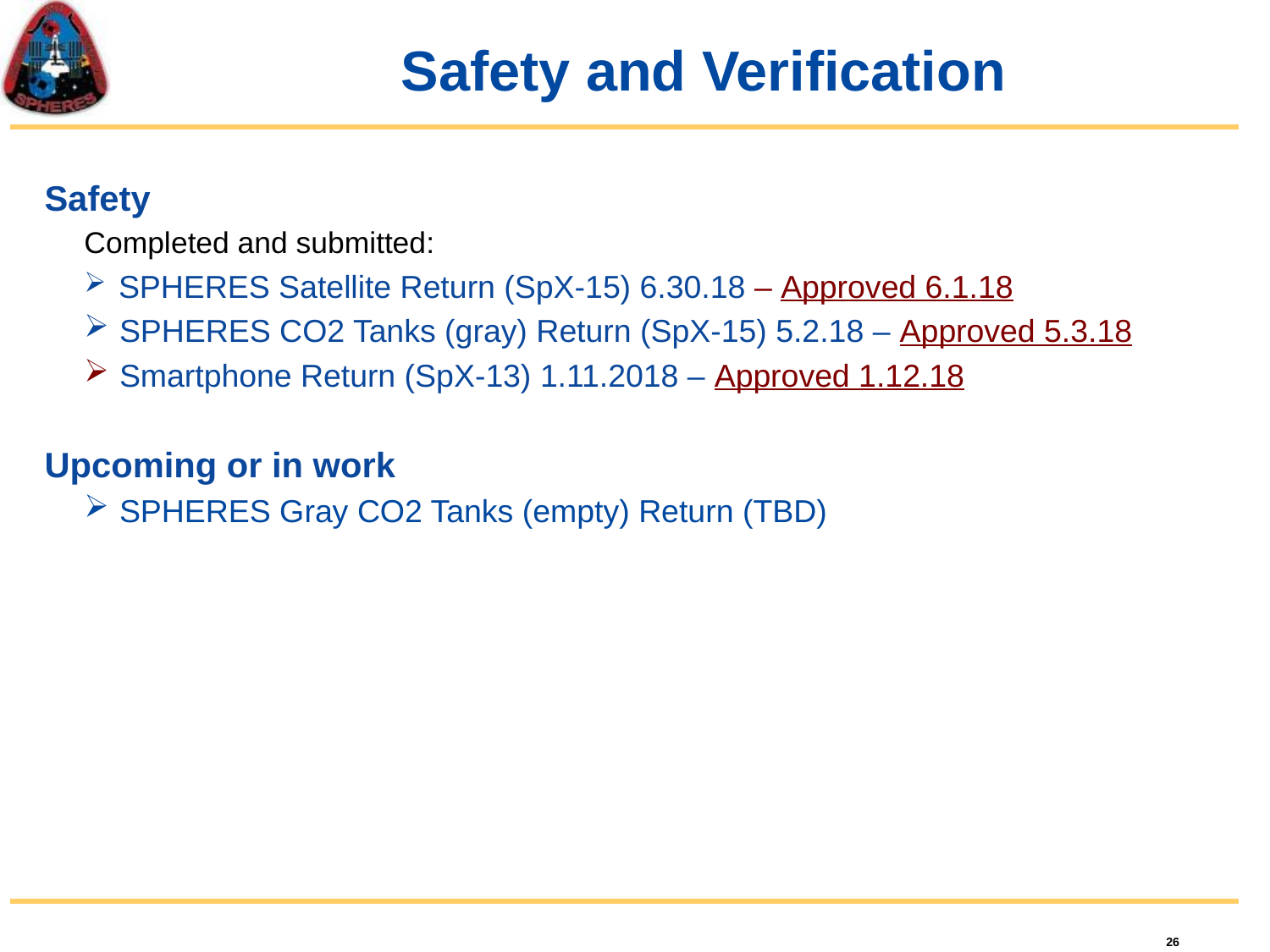

# Safety and Verification
Safety
Completed and submitted:
 SPHERES Satellite Return (SpX-15) 6.30.18 – Approved 6.1.18
 SPHERES CO2 Tanks (gray) Return (SpX-15) 5.2.18 – Approved 5.3.18
 Smartphone Return (SpX-13) 1.11.2018 – Approved 1.12.18

Upcoming or in work
 SPHERES Gray CO2 Tanks (empty) Return (TBD)